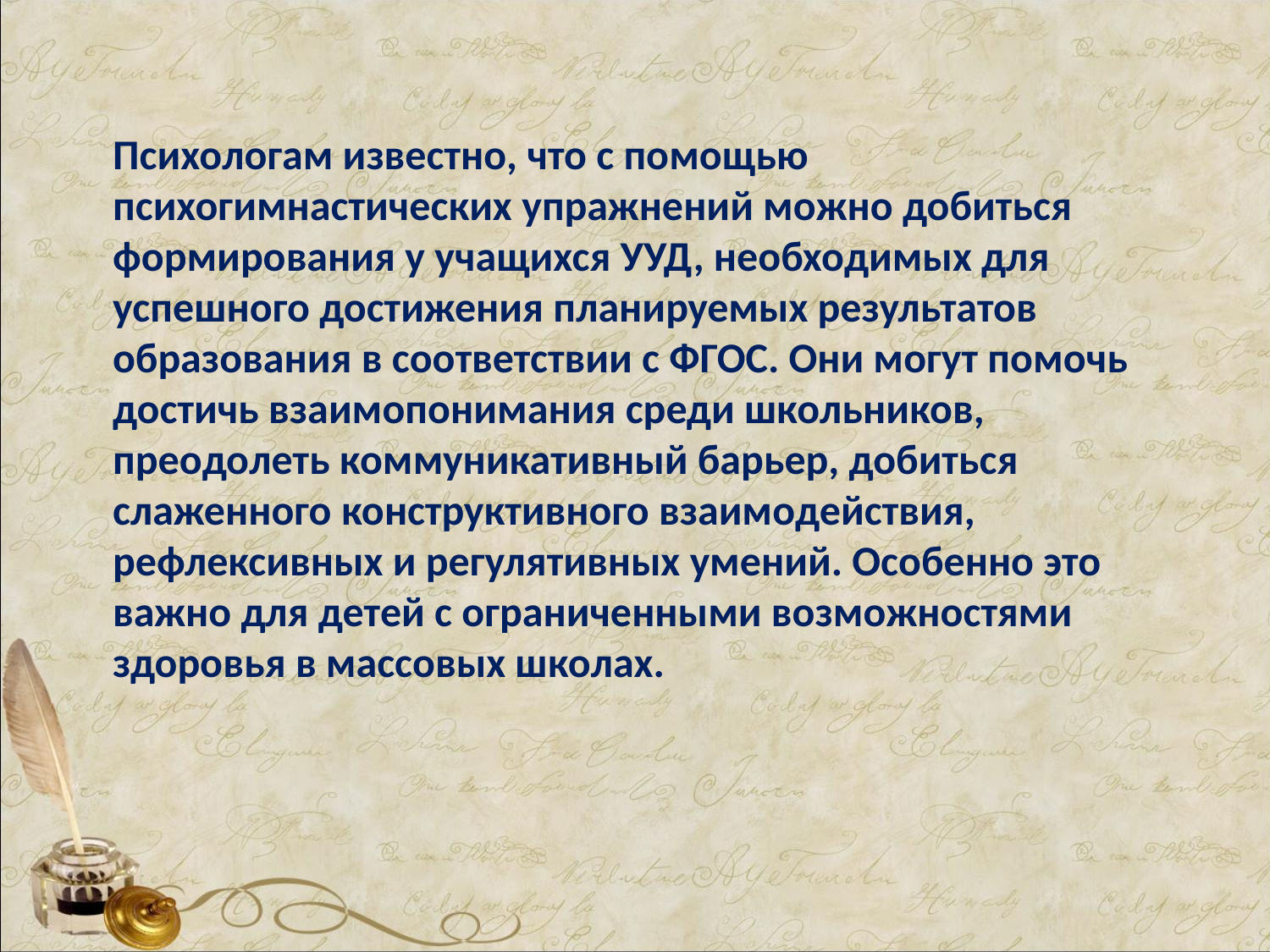

Психологам известно, что с помощью психогимнастических упражнений можно добиться формирования у учащихся УУД, необходимых для успешного достижения планируемых результатов образования в соответствии с ФГОС. Они могут помочь достичь взаимопонимания среди школьников, преодолеть коммуникативный барьер, добиться слаженного конструктивного взаимодействия, рефлексивных и регулятивных умений. Особенно это важно для детей с ограниченными возможностями здоровья в массовых школах.